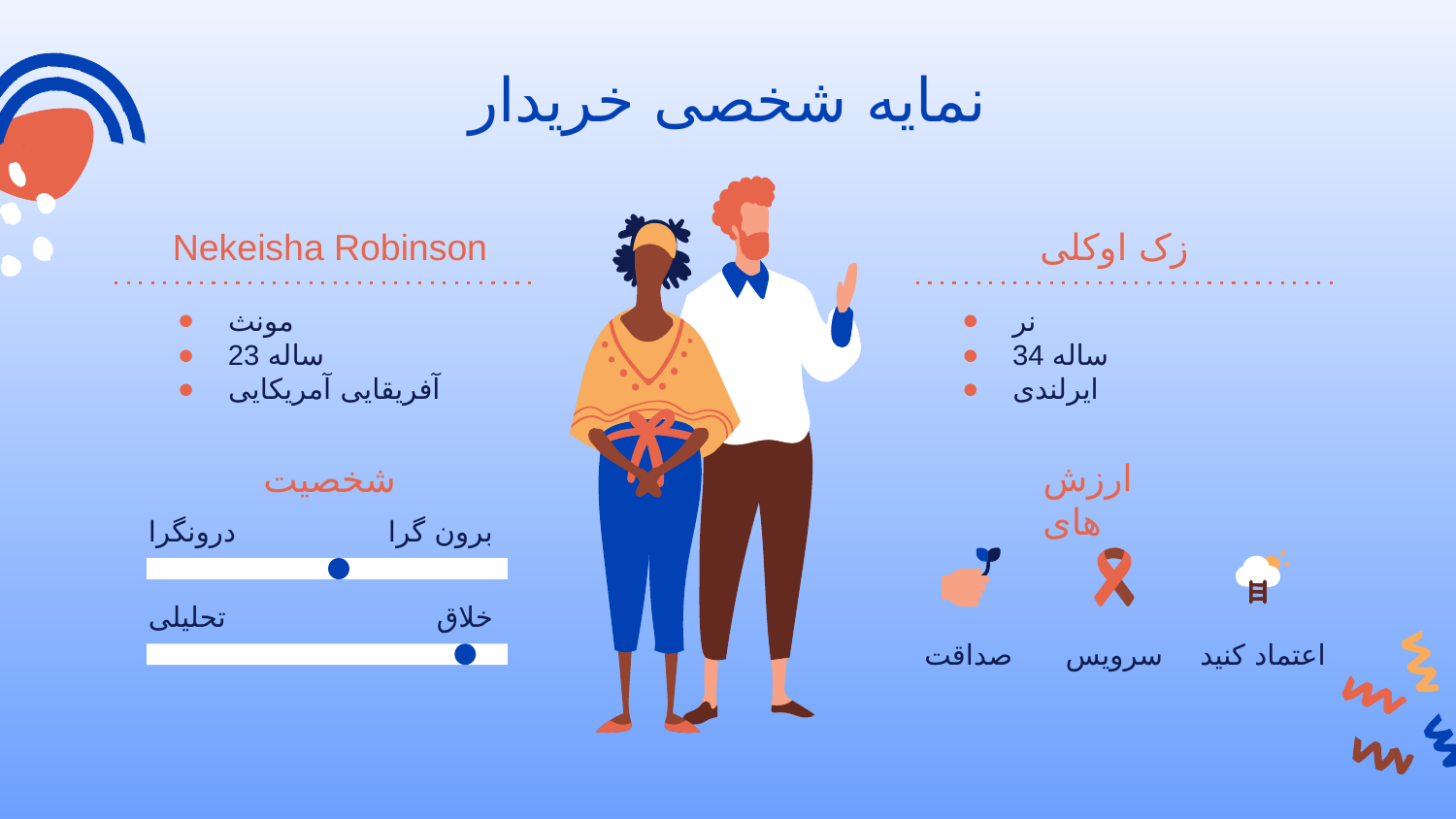

# نمایه شخصی خریدار
Nekeisha Robinson
زک اوکلی

مونث
23 ساله
آفریقایی آمریکایی
نر
34 ساله
ایرلندی
ارزش های
شخصیت
درونگرا
برون گرا

تحلیلی
خلاق
صداقت
سرویس
اعتماد کنید